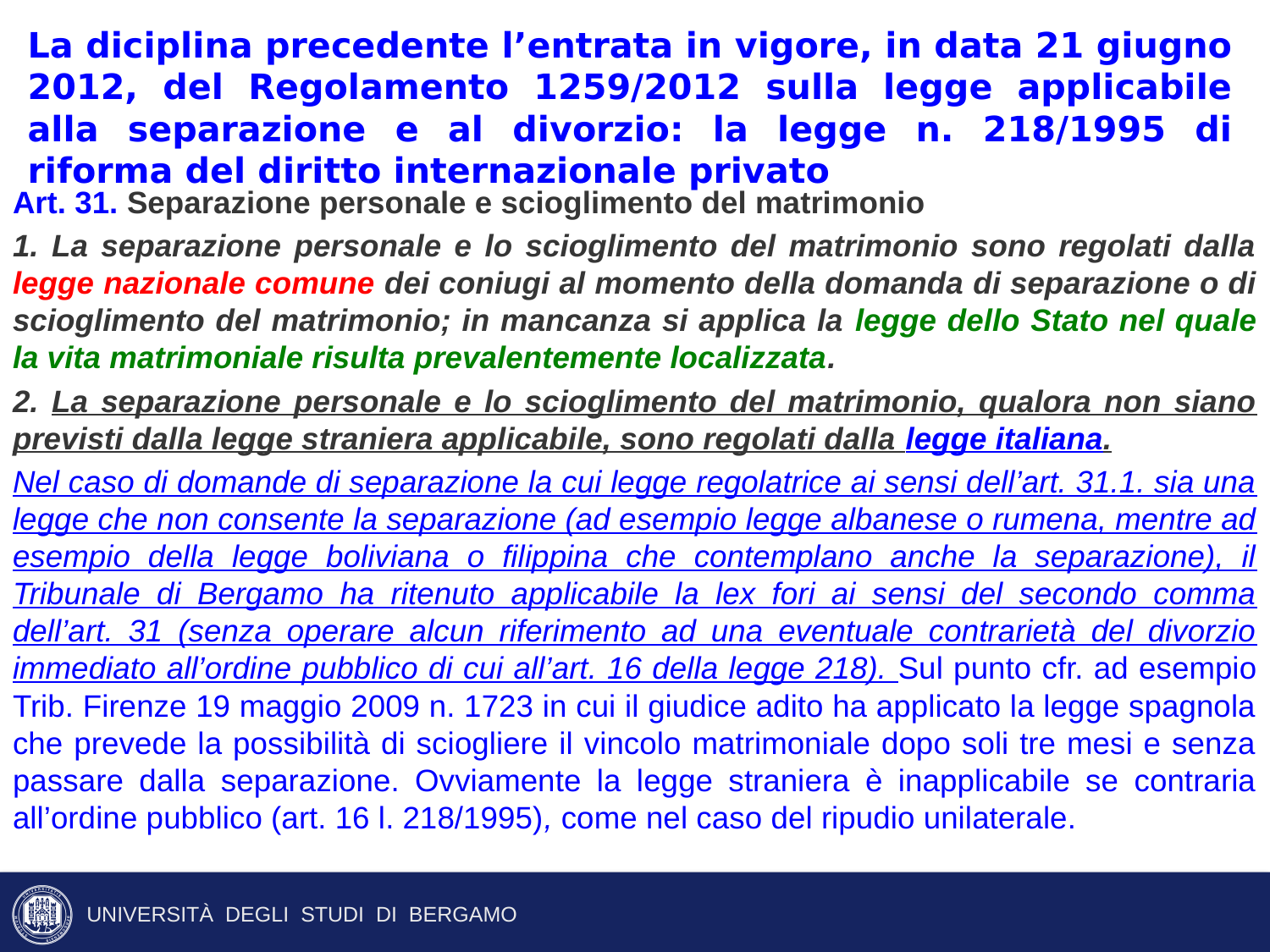

# La diciplina precedente l’entrata in vigore, in data 21 giugno 2012, del Regolamento 1259/2012 sulla legge applicabile alla separazione e al divorzio: la legge n. 218/1995 di riforma del diritto internazionale privato
Art. 31. Separazione personale e scioglimento del matrimonio
1. La separazione personale e lo scioglimento del matrimonio sono regolati dalla legge nazionale comune dei coniugi al momento della domanda di separazione o di scioglimento del matrimonio; in mancanza si applica la legge dello Stato nel quale la vita matrimoniale risulta prevalentemente localizzata.
2. La separazione personale e lo scioglimento del matrimonio, qualora non siano previsti dalla legge straniera applicabile, sono regolati dalla legge italiana.
Nel caso di domande di separazione la cui legge regolatrice ai sensi dell’art. 31.1. sia una legge che non consente la separazione (ad esempio legge albanese o rumena, mentre ad esempio della legge boliviana o filippina che contemplano anche la separazione), il Tribunale di Bergamo ha ritenuto applicabile la lex fori ai sensi del secondo comma dell’art. 31 (senza operare alcun riferimento ad una eventuale contrarietà del divorzio immediato all’ordine pubblico di cui all’art. 16 della legge 218). Sul punto cfr. ad esempio Trib. Firenze 19 maggio 2009 n. 1723 in cui il giudice adito ha applicato la legge spagnola che prevede la possibilità di sciogliere il vincolo matrimoniale dopo soli tre mesi e senza passare dalla separazione. Ovviamente la legge straniera è inapplicabile se contraria all’ordine pubblico (art. 16 l. 218/1995), come nel caso del ripudio unilaterale.